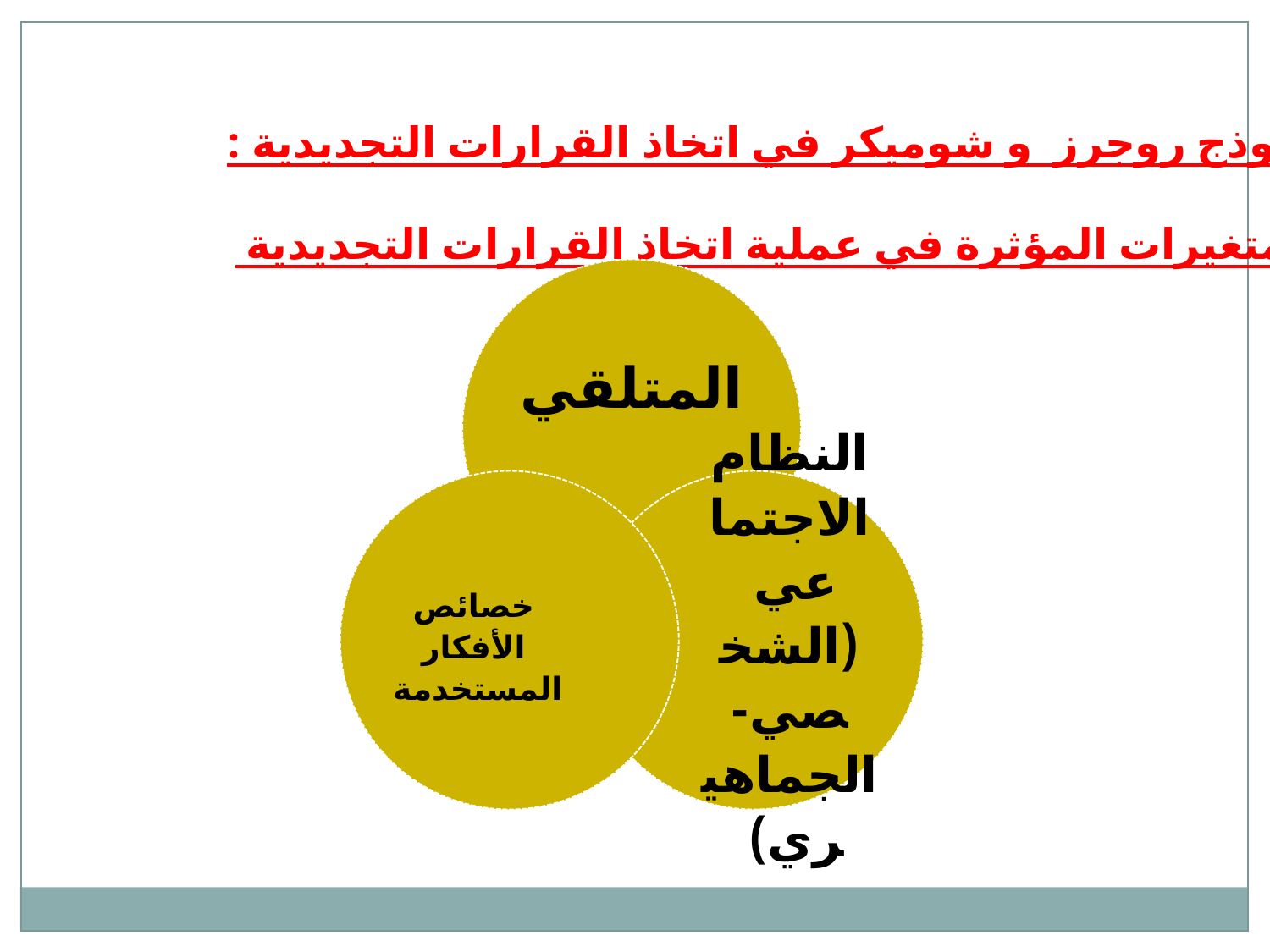

نموذج روجرز  و شوميكر في اتخاذ القرارات التجديدية :

المتغيرات المؤثرة في عملية اتخاذ القرارات التجديدية

المتلقي
(الشخصي-الجماهيري)